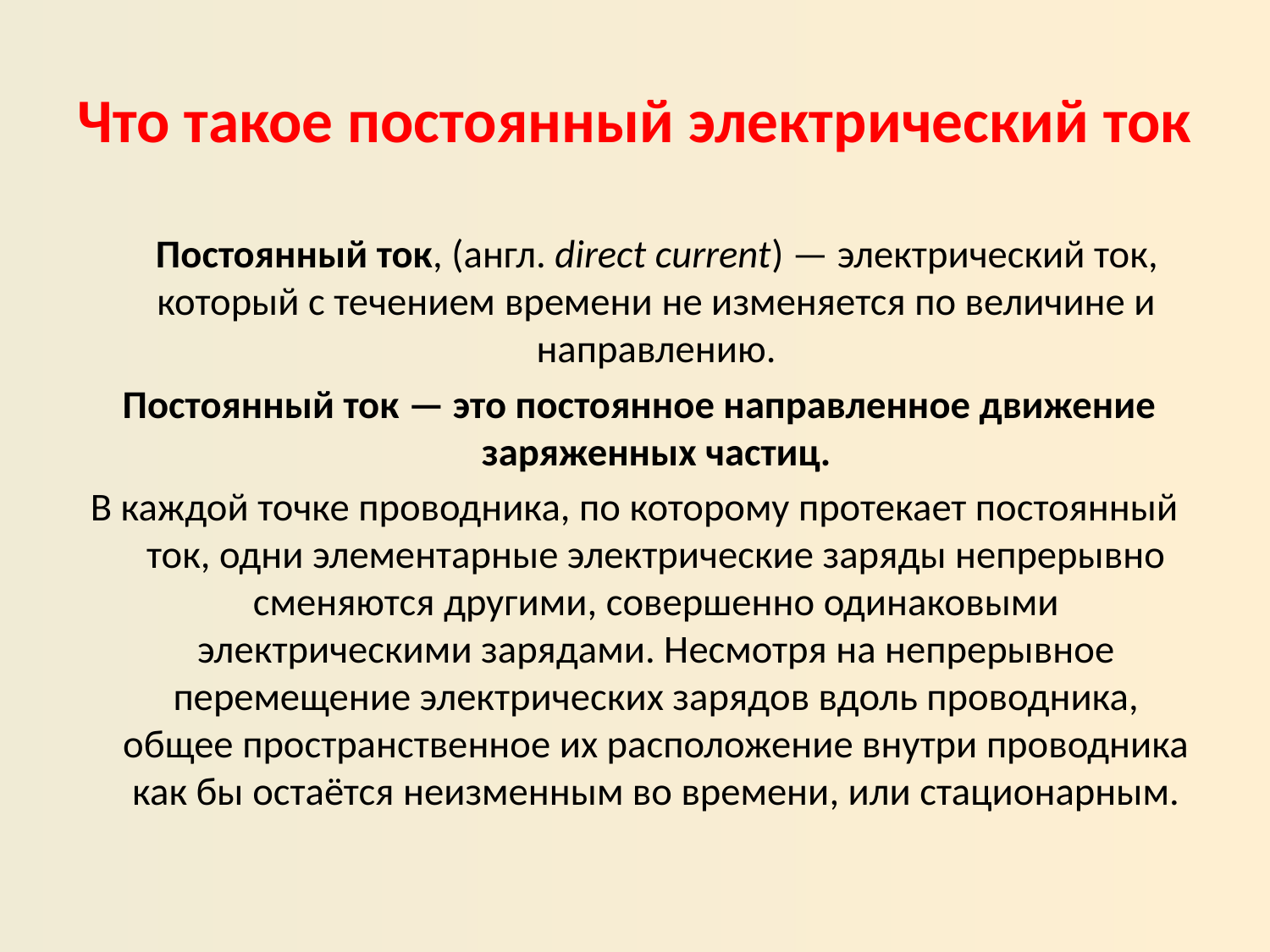

# Что такое постоянный электрический ток
     Постоянный ток, (англ. direct current) — электрический ток, который с течением времени не изменяется по величине и направлению.
 Постоянный ток — это постоянное направленное движение заряженных частиц.
В каждой точке проводника, по которому протекает постоянный ток, одни элементарные электрические заряды непрерывно сменяются другими, совершенно одинаковыми электрическими зарядами. Несмотря на непрерывное перемещение электрических зарядов вдоль проводника, общее пространственное их расположение внутри проводника как бы остаётся неизменным во времени, или стационарным.